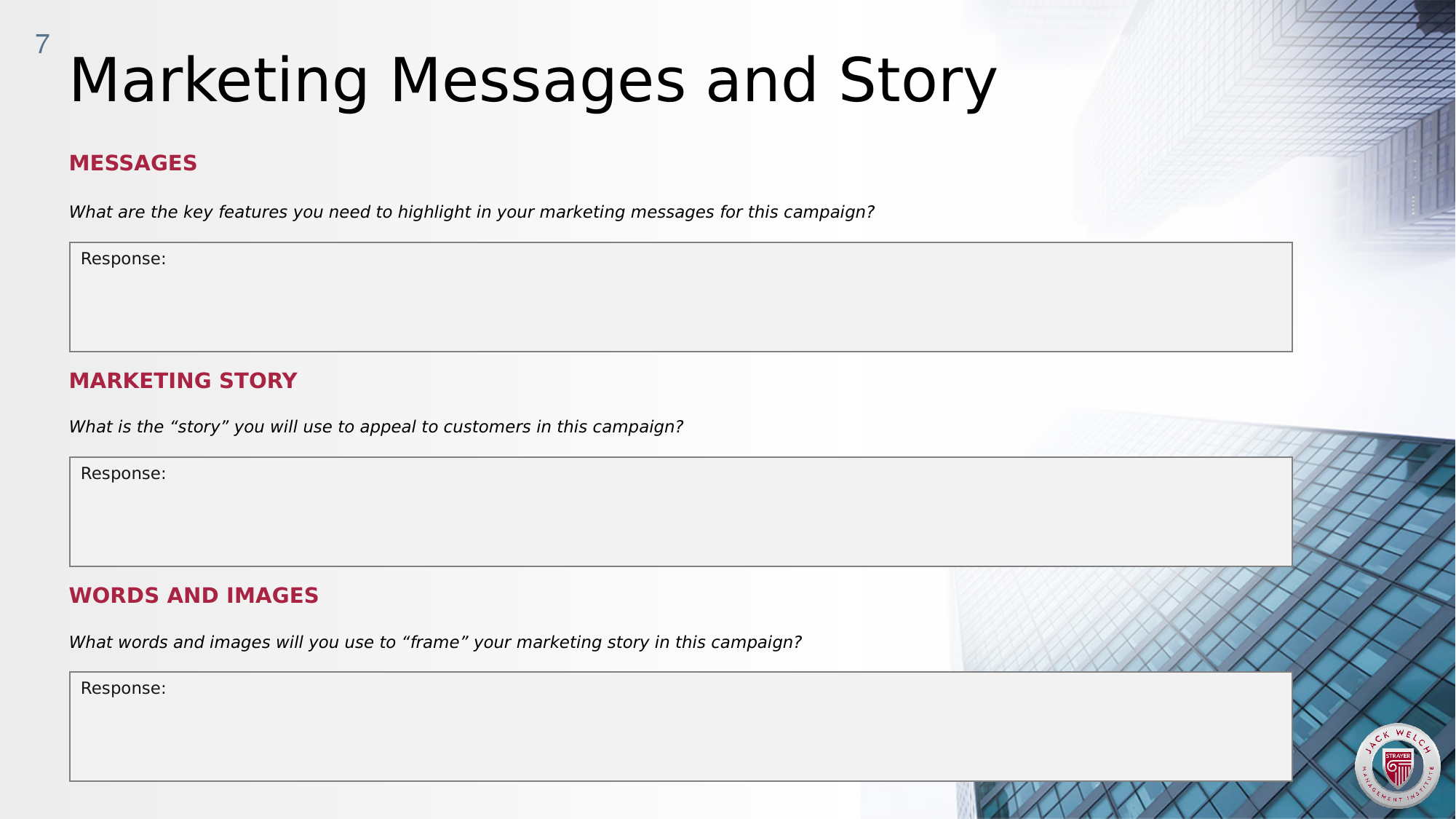

7
Marketing Messages and Story
MESSAGES
What are the key features you need to highlight in your marketing messages for this campaign?
Response:
MARKETING STORY
What is the “story” you will use to appeal to customers in this campaign?
Response:
WORDS AND IMAGES
What words and images will you use to “frame” your marketing story in this campaign?
Response: